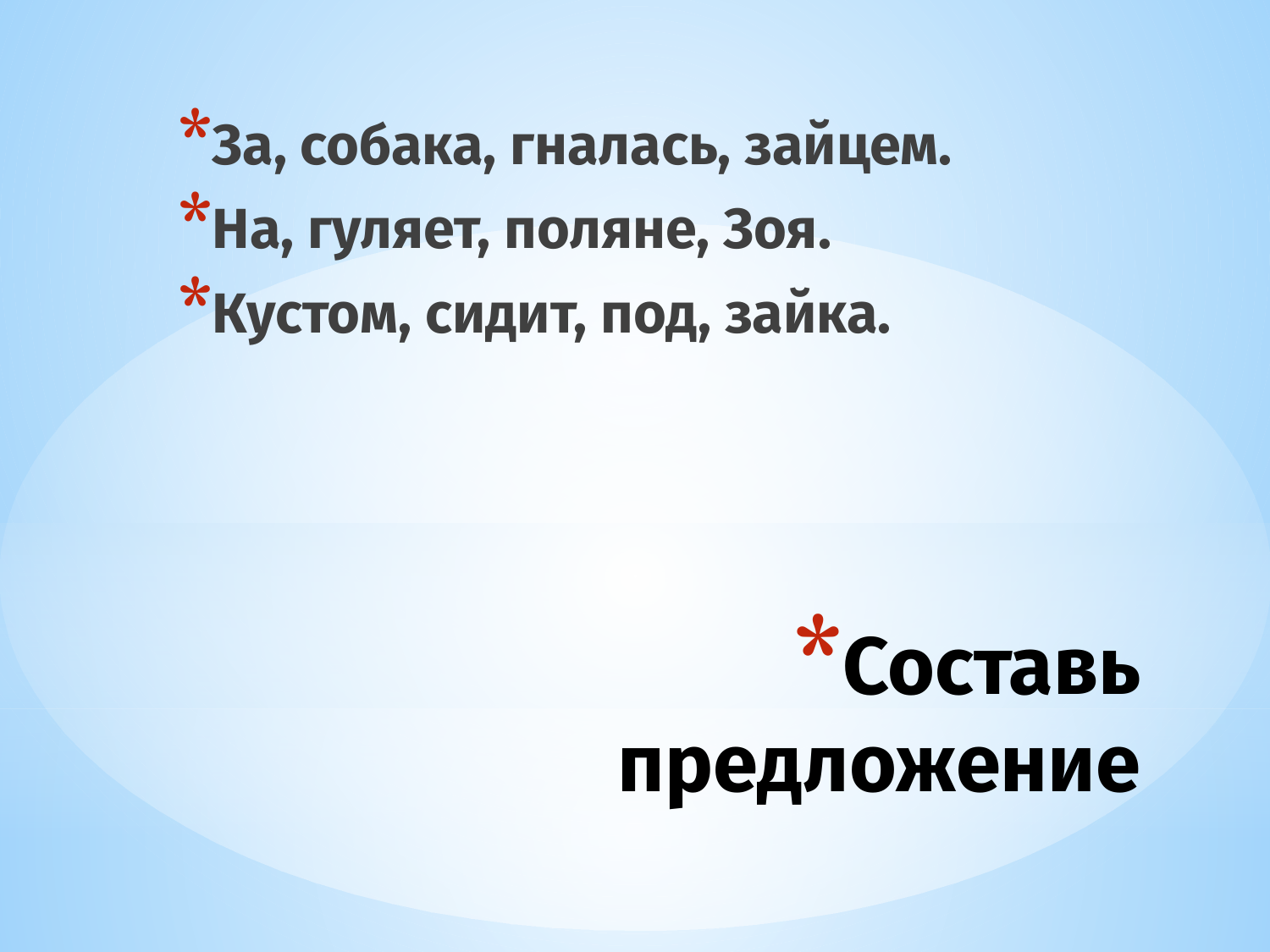

За, собака, гналась, зайцем.
На, гуляет, поляне, Зоя.
Кустом, сидит, под, зайка.
# Составь предложение